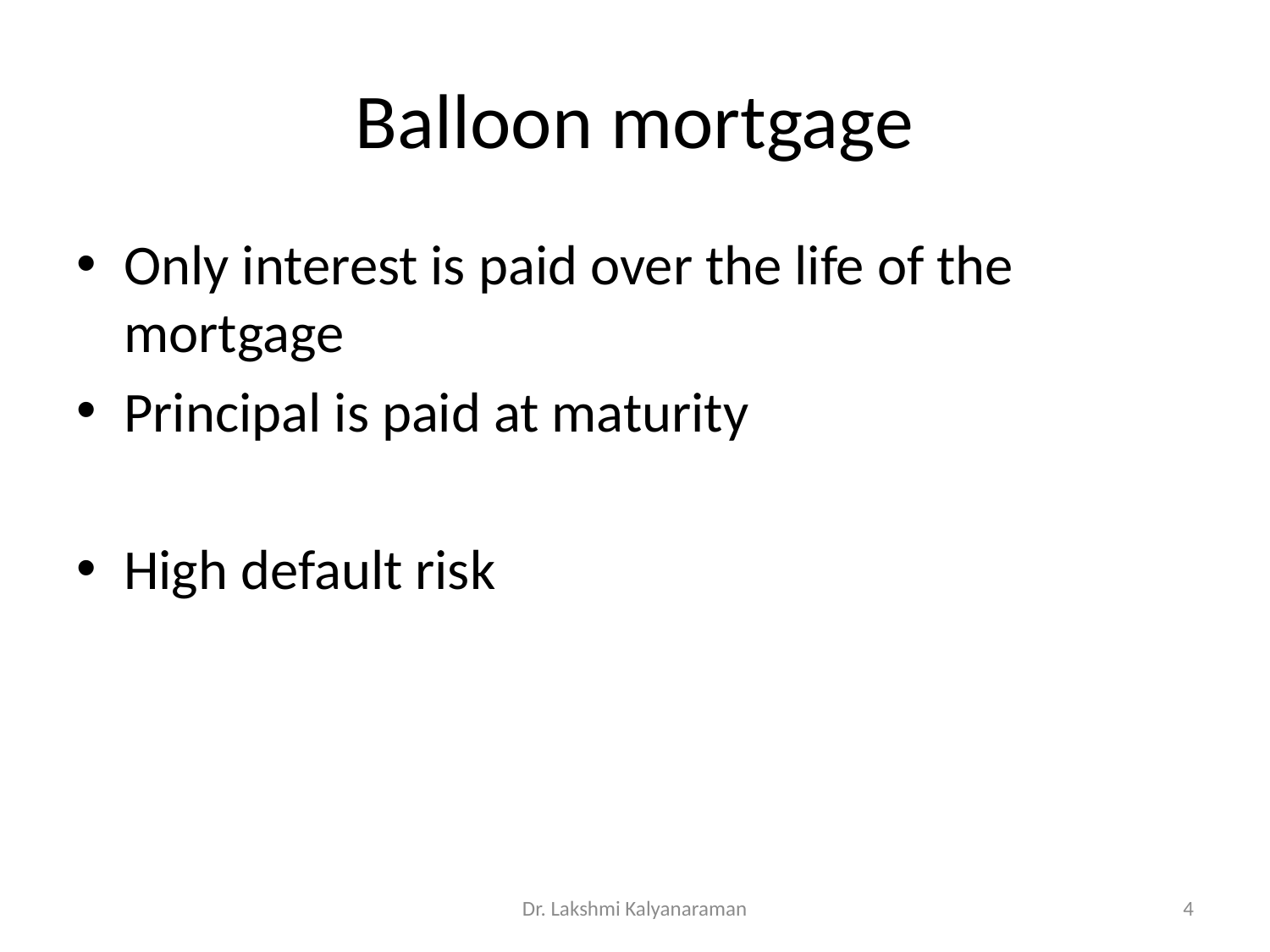

# Balloon mortgage
Only interest is paid over the life of the mortgage
Principal is paid at maturity

High default risk
Dr. Lakshmi Kalyanaraman
4